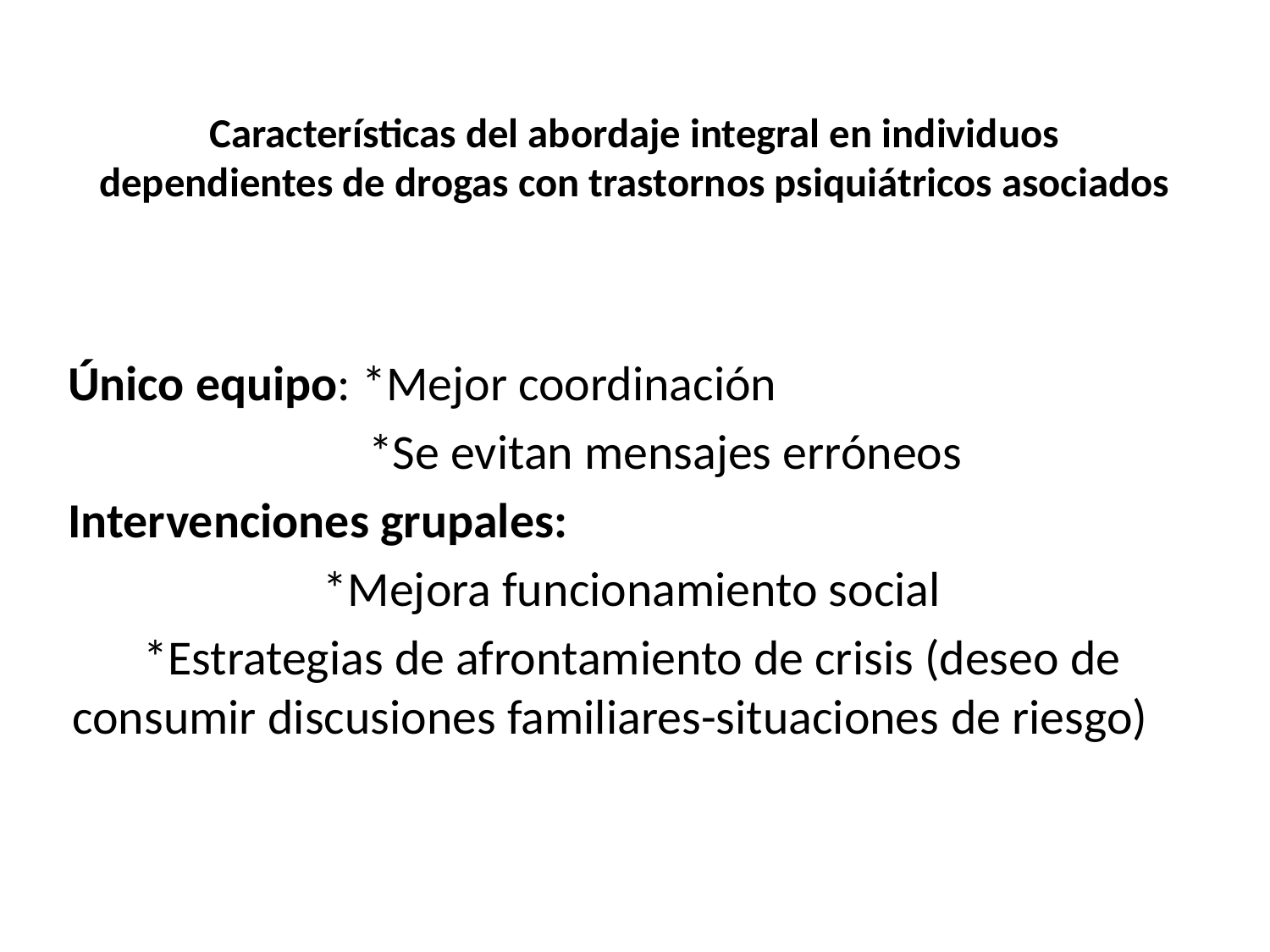

# Características del abordaje integral en individuos dependientes de drogas con trastornos psiquiátricos asociados

Único equipo: *Mejor coordinación
	*Se evitan mensajes erróneos
Intervenciones grupales:
    *Mejora funcionamiento social
    *Estrategias de afrontamiento de crisis (deseo de consumir discusiones familiares-situaciones de riesgo)